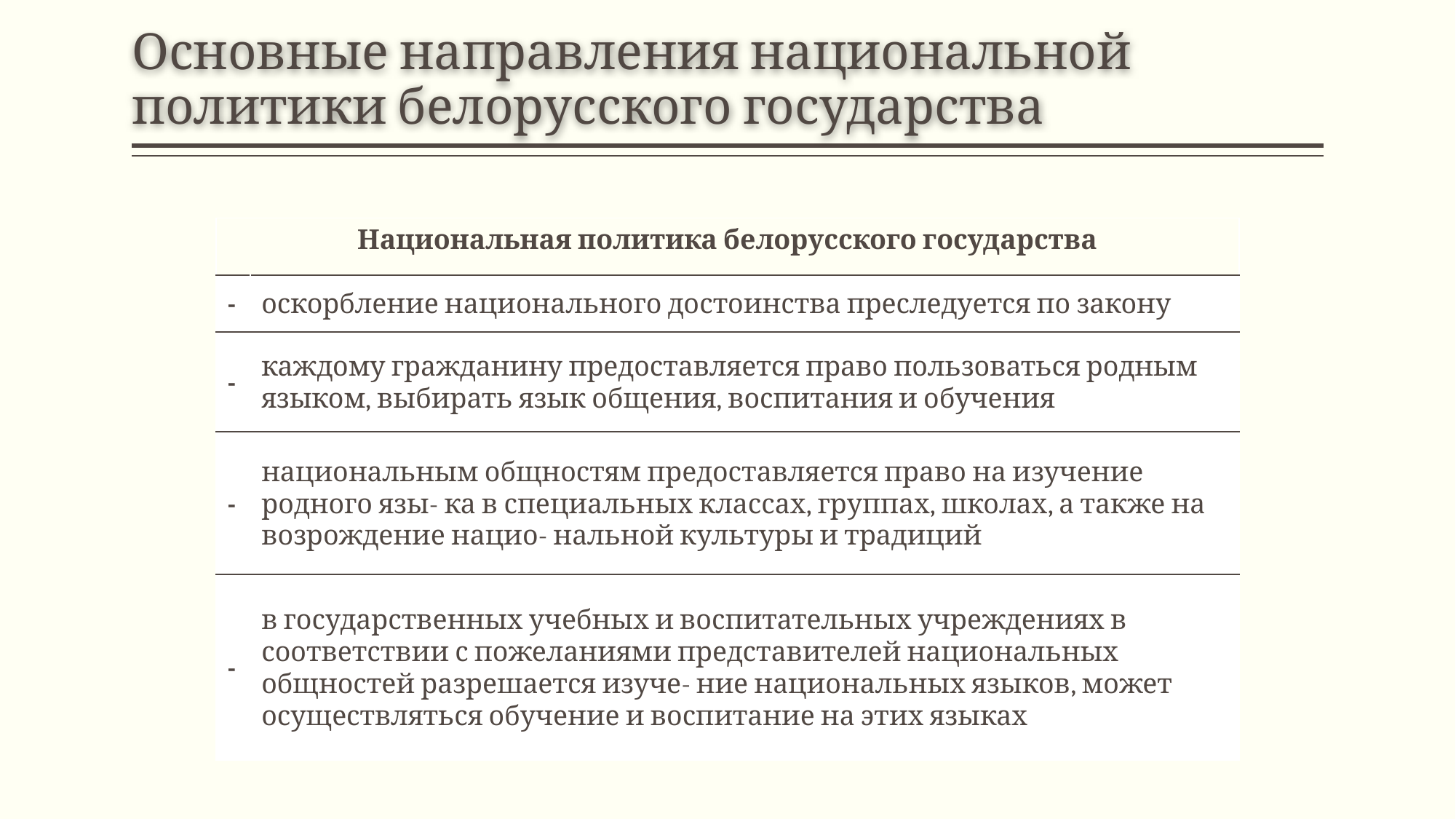

# Основные направления национальной политики белорусского государства
| Национальная политика белорусского государства |  |
| --- | --- |
| - | оскорбление национального достоинства преследуется по закону |
| - | каждому гражданину предоставляется право пользоваться родным языком, выбирать язык общения, воспитания и обучения |
| - | национальным общностям предоставляется право на изучение родного язы- ка в специальных классах, группах, школах, а также на возрождение нацио- нальной культуры и традиций |
| - | в государственных учебных и воспитательных учреждениях в соответствии с пожеланиями представителей национальных общностей разрешается изуче- ние национальных языков, может осуществляться обучение и воспитание на этих языках |